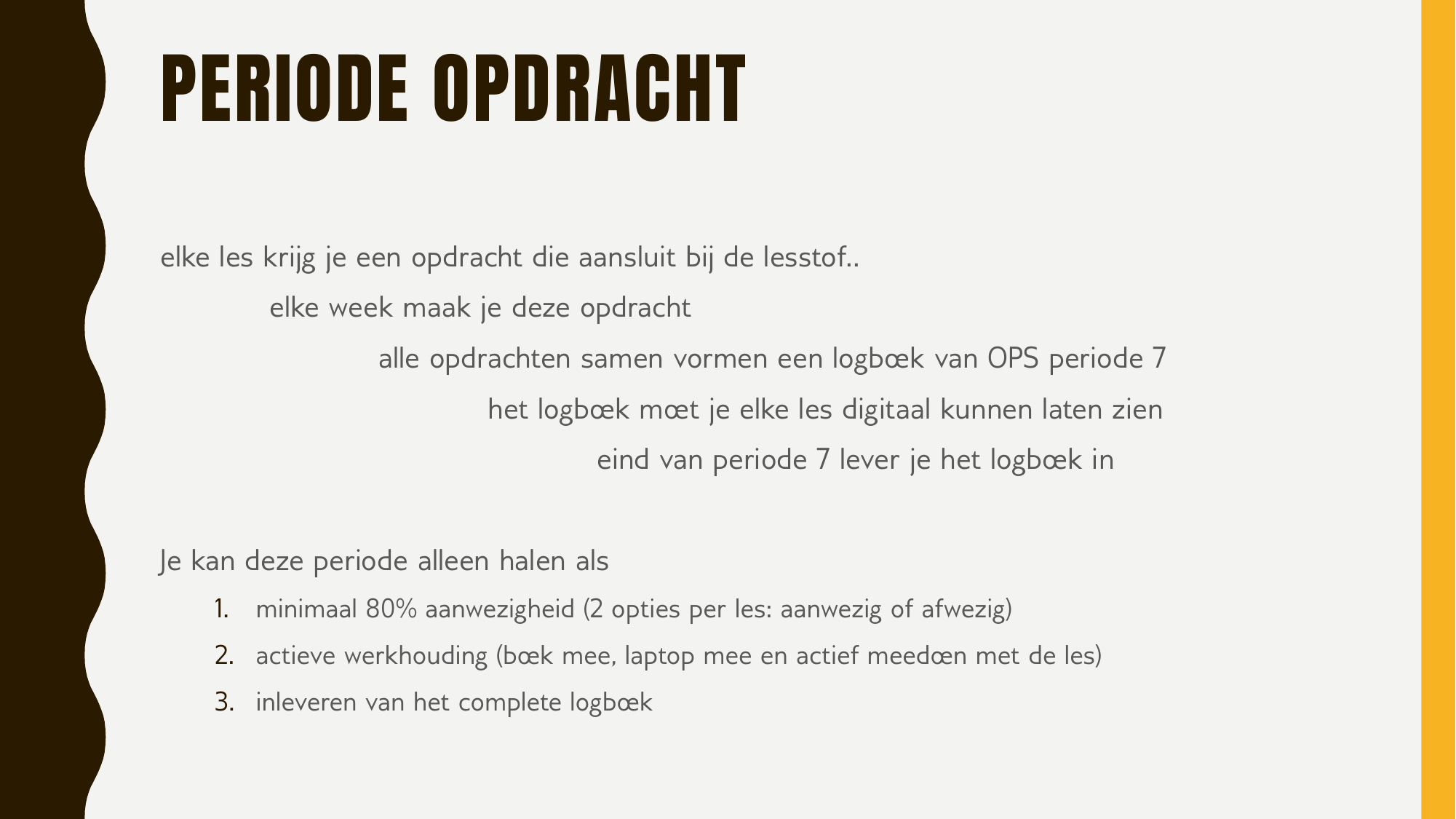

# Periode opdracht
elke les krijg je een opdracht die aansluit bij de lesstof..
	elke week maak je deze opdracht
		alle opdrachten samen vormen een logboek van OPS periode 7
			het logboek moet je elke les digitaal kunnen laten zien
				eind van periode 7 lever je het logboek in

Je kan deze periode alleen halen als
minimaal 80% aanwezigheid (2 opties per les: aanwezig of afwezig)
actieve werkhouding (boek mee, laptop mee en actief meedoen met de les)
inleveren van het complete logboek